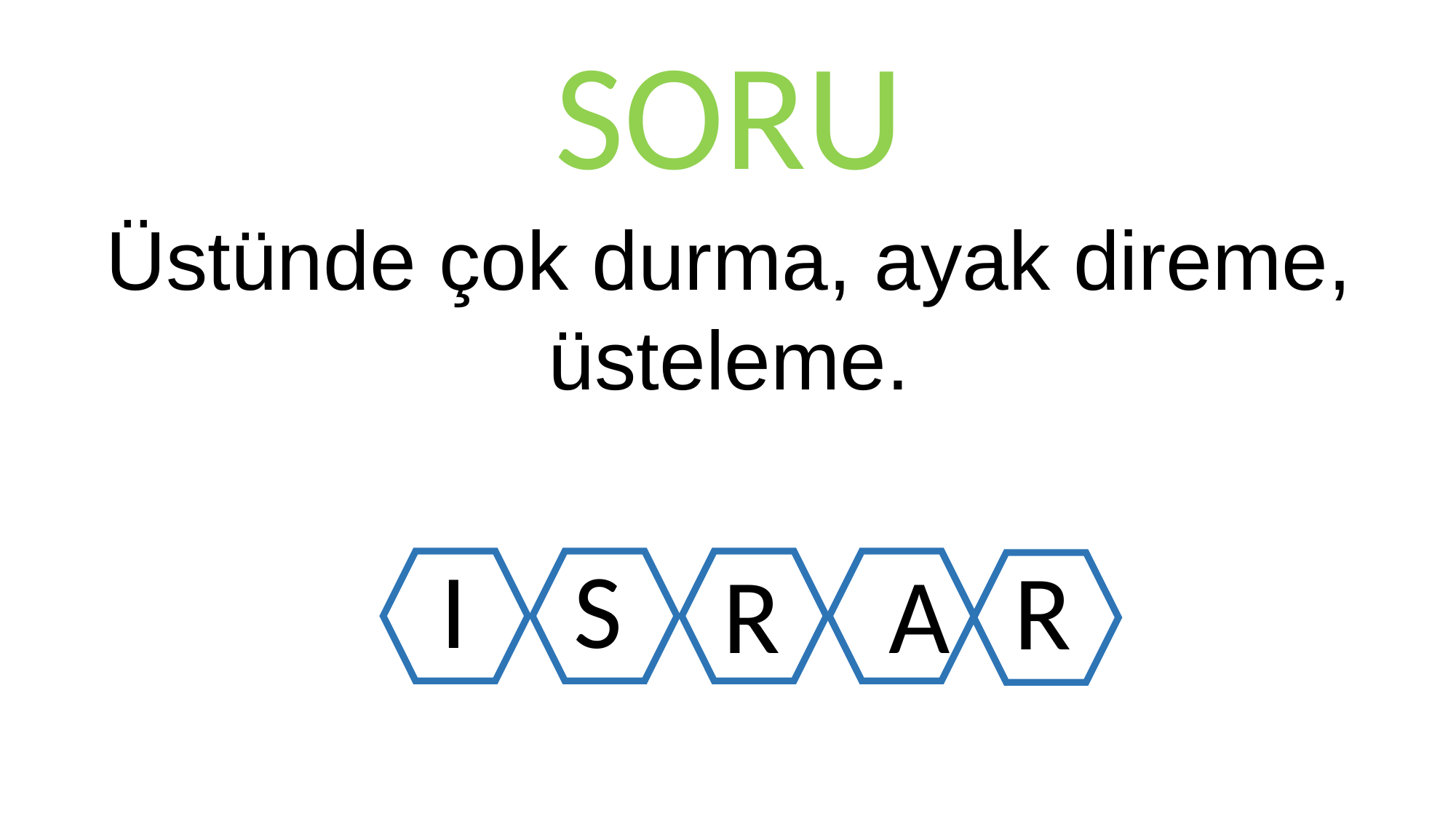

SORU
Üstünde çok durma, ayak direme, üsteleme.
I
S
R
R
A